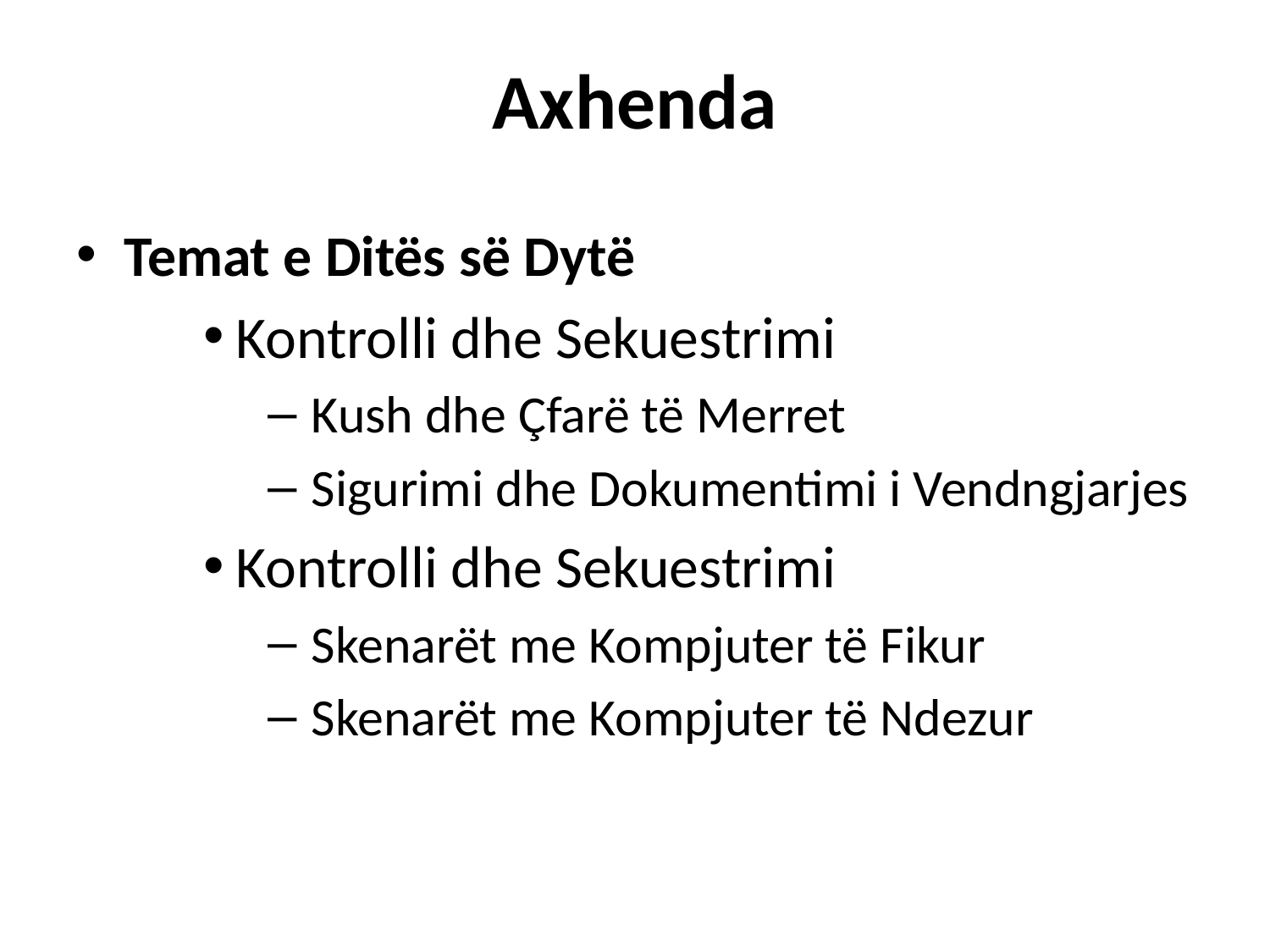

# Axhenda
Temat e Ditës së Dytë
Kontrolli dhe Sekuestrimi
 Kush dhe Çfarë të Merret
 Sigurimi dhe Dokumentimi i Vendngjarjes
Kontrolli dhe Sekuestrimi
 Skenarët me Kompjuter të Fikur
 Skenarët me Kompjuter të Ndezur